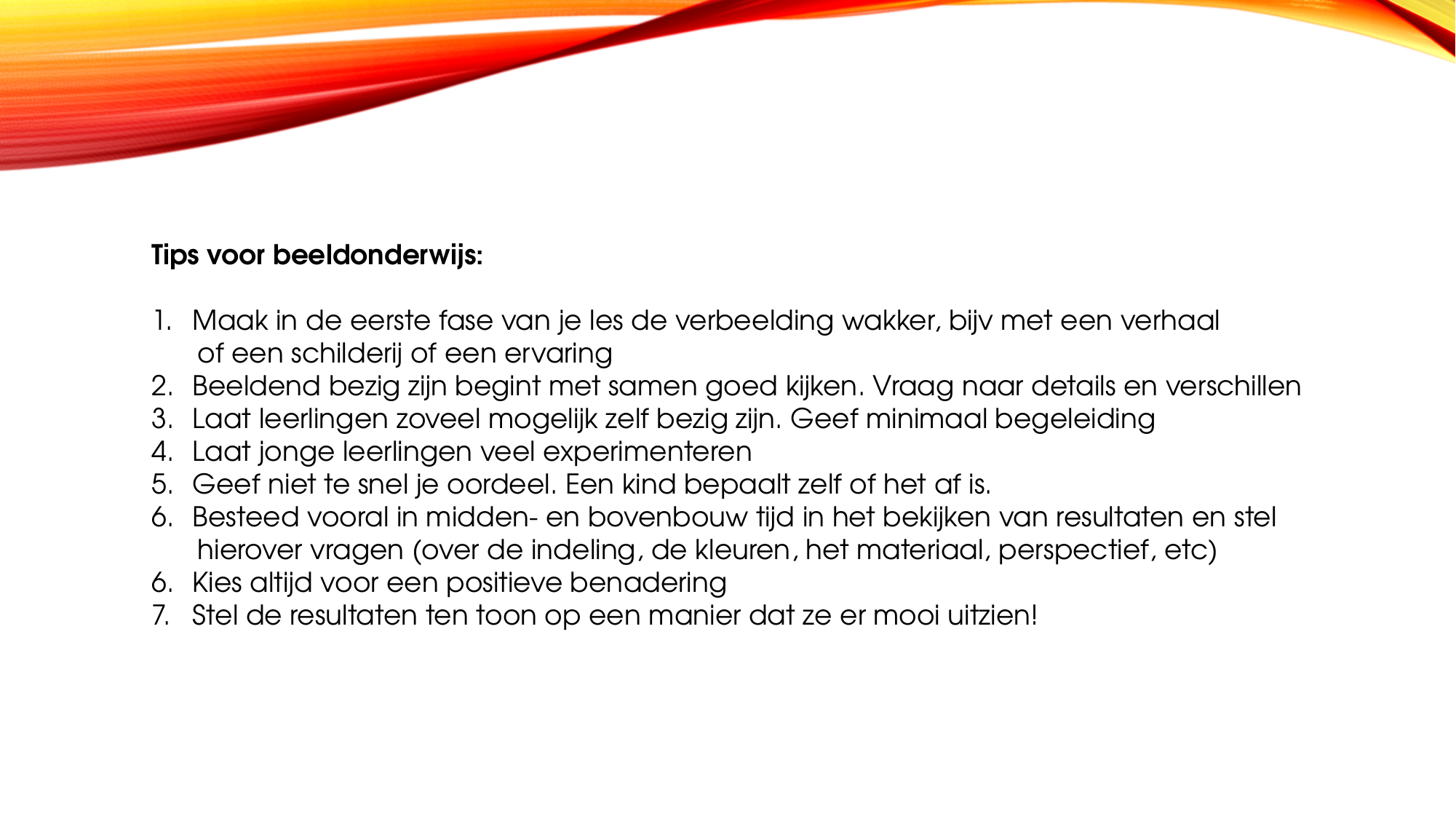

Tips voor beeldonderwijs:

Maak in de eerste fase van je les de verbeelding wakker, bijv met een verhaal
      of een schilderij of een ervaring
Beeldend bezig zijn begint met samen goed kijken. Vraag naar details en verschillen
Laat leerlingen zoveel mogelijk zelf bezig zijn. Geef minimaal begeleiding
Laat jonge leerlingen veel experimenteren
Geef niet te snel je oordeel. Een kind bepaalt zelf of het af is.
Besteed vooral in midden- en bovenbouw tijd in het bekijken van resultaten en stel
      hierover vragen (over de indeling, de kleuren, het materiaal, perspectief, etc)
Kies altijd voor een positieve benadering
Stel de resultaten ten toon op een manier dat ze er mooi uitzien!